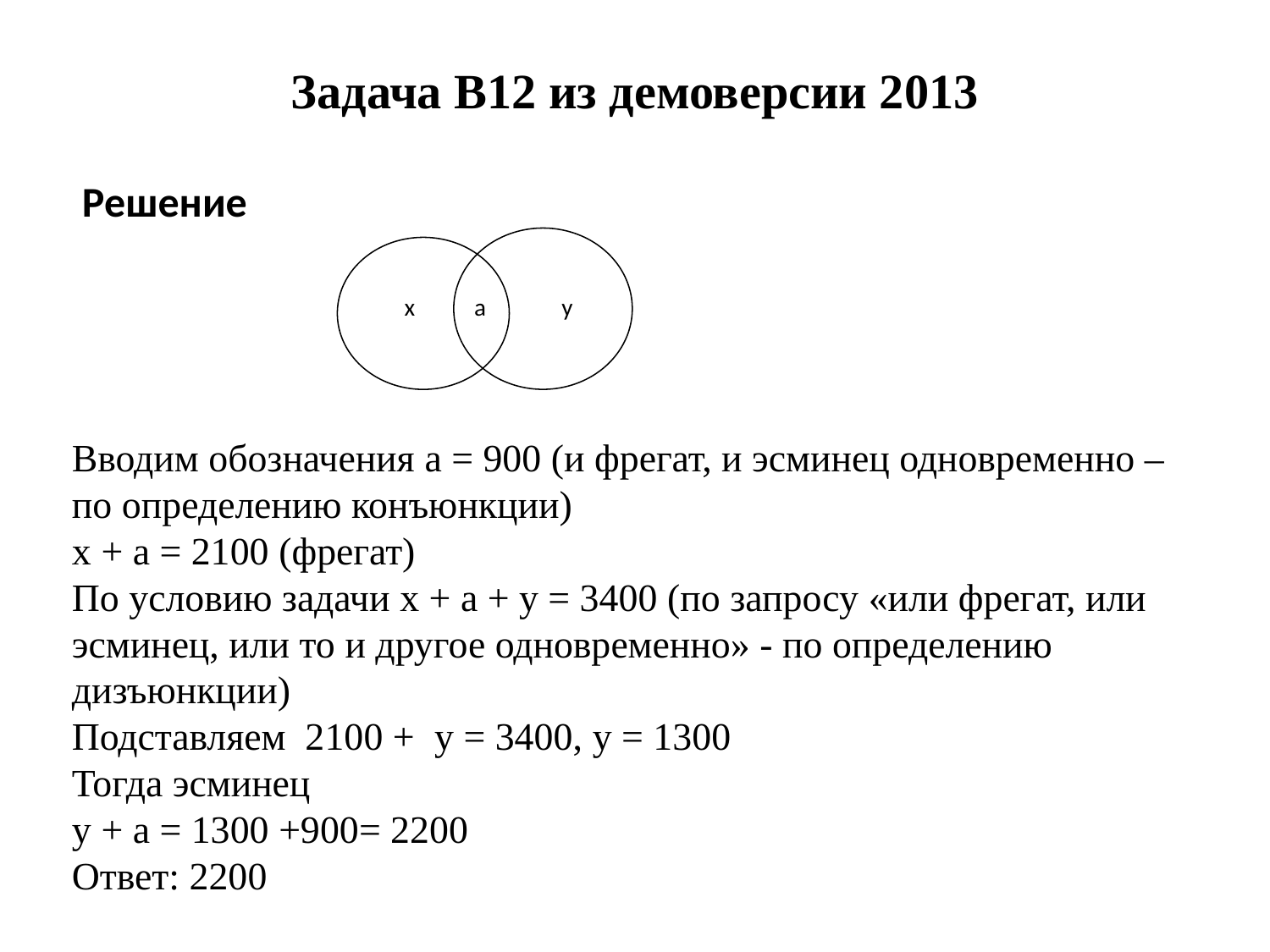

# Задача B12 из демоверсии 2013
Решение

x
a
y
Вводим обозначения a = 900 (и фрегат, и эсминец одновременно – по определению конъюнкции)
x + a = 2100 (фрегат)
По условию задачи x + a + y = 3400 (по запросу «или фрегат, или эсминец, или то и другое одновременно» - по определению дизъюнкции)
Подставляем  2100 +  y = 3400, y = 1300
Тогда эсминец
y + a = 1300 +900= 2200
Ответ: 2200